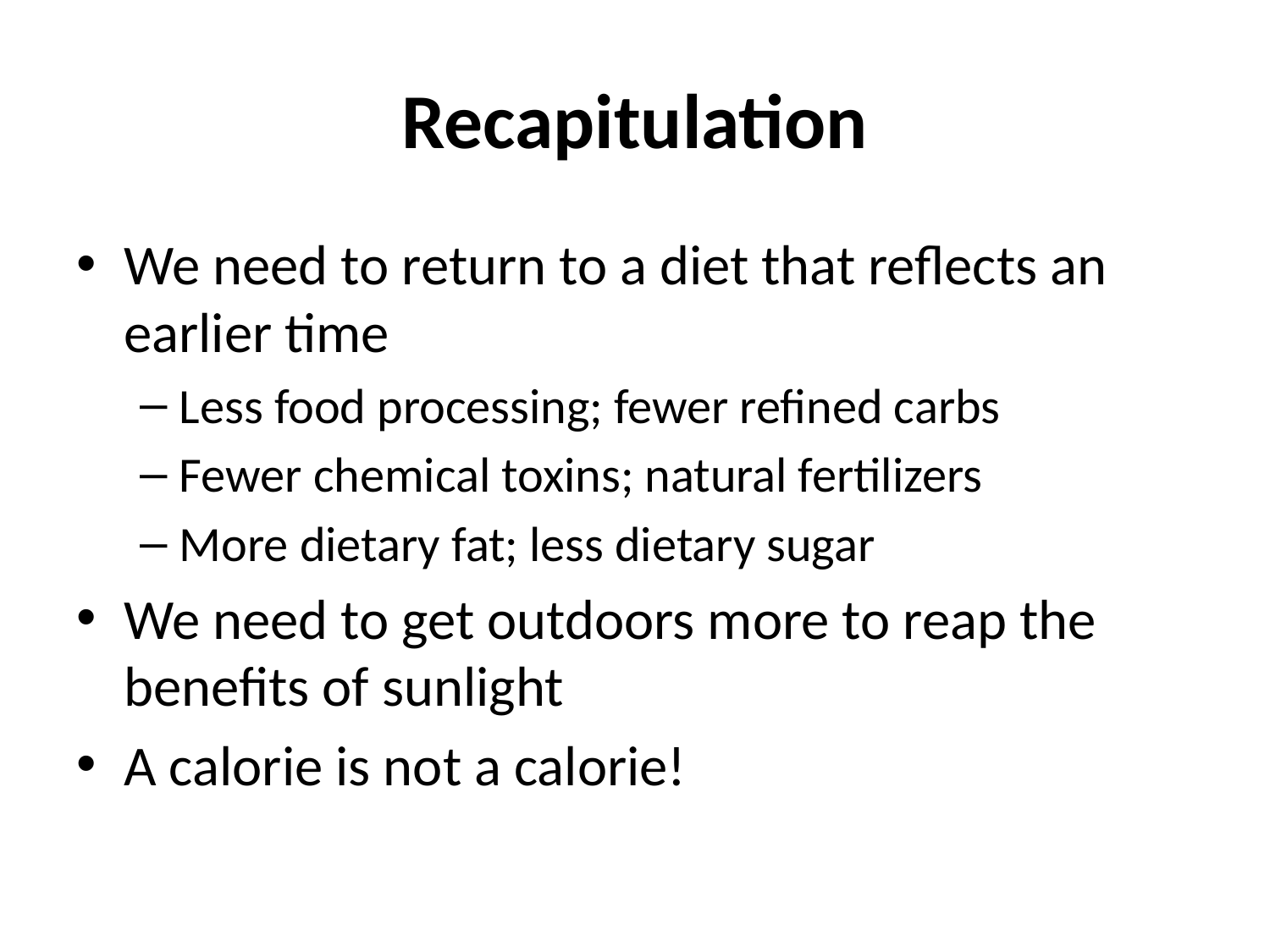

# Recapitulation
We need to return to a diet that reflects an earlier time
Less food processing; fewer refined carbs
Fewer chemical toxins; natural fertilizers
More dietary fat; less dietary sugar
We need to get outdoors more to reap the benefits of sunlight
A calorie is not a calorie!